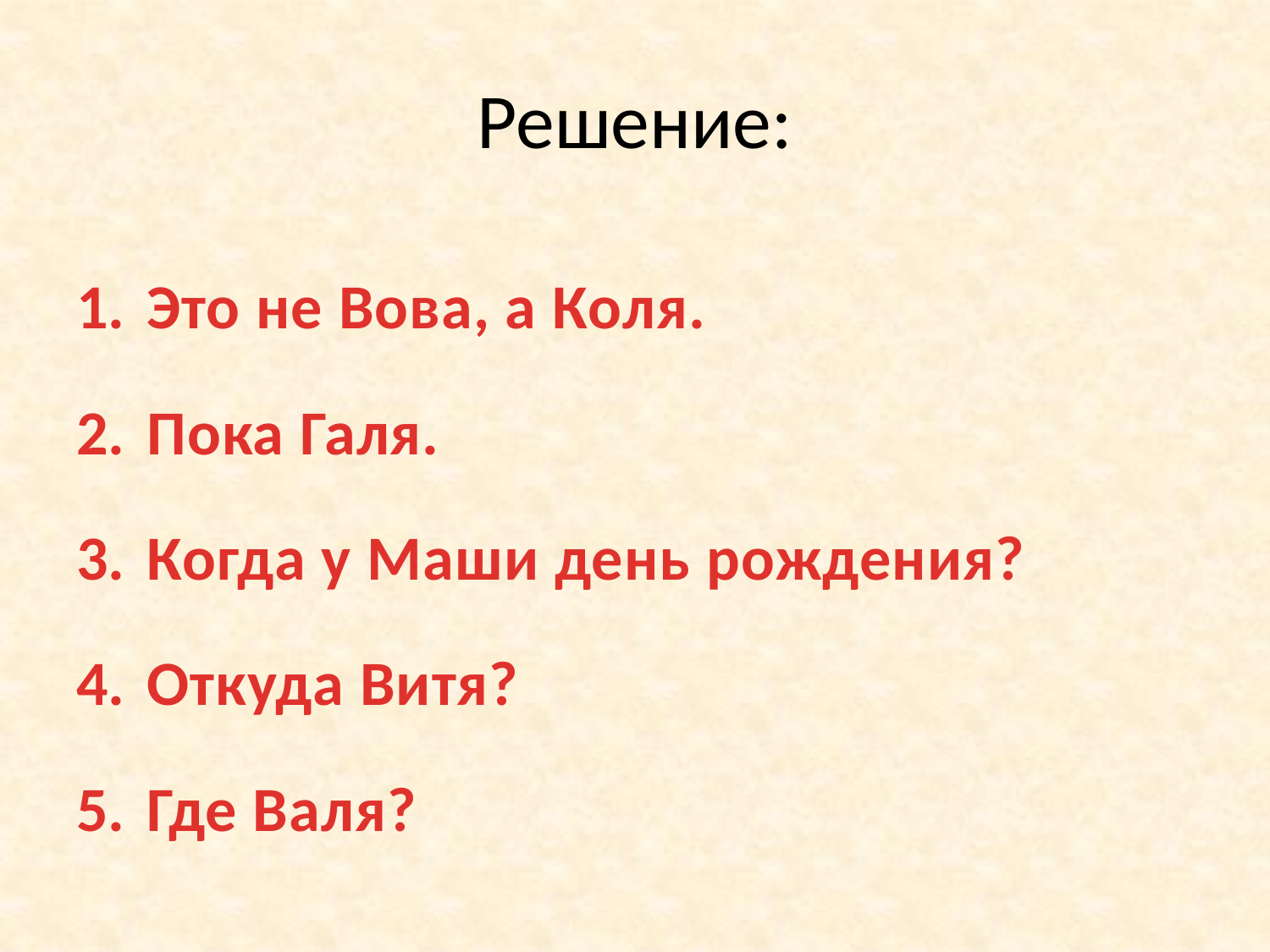

# Решение:
Это не Вова, а Коля.
Пока Галя.
Когда у Маши день рождения?
Откуда Витя?
Где Валя?